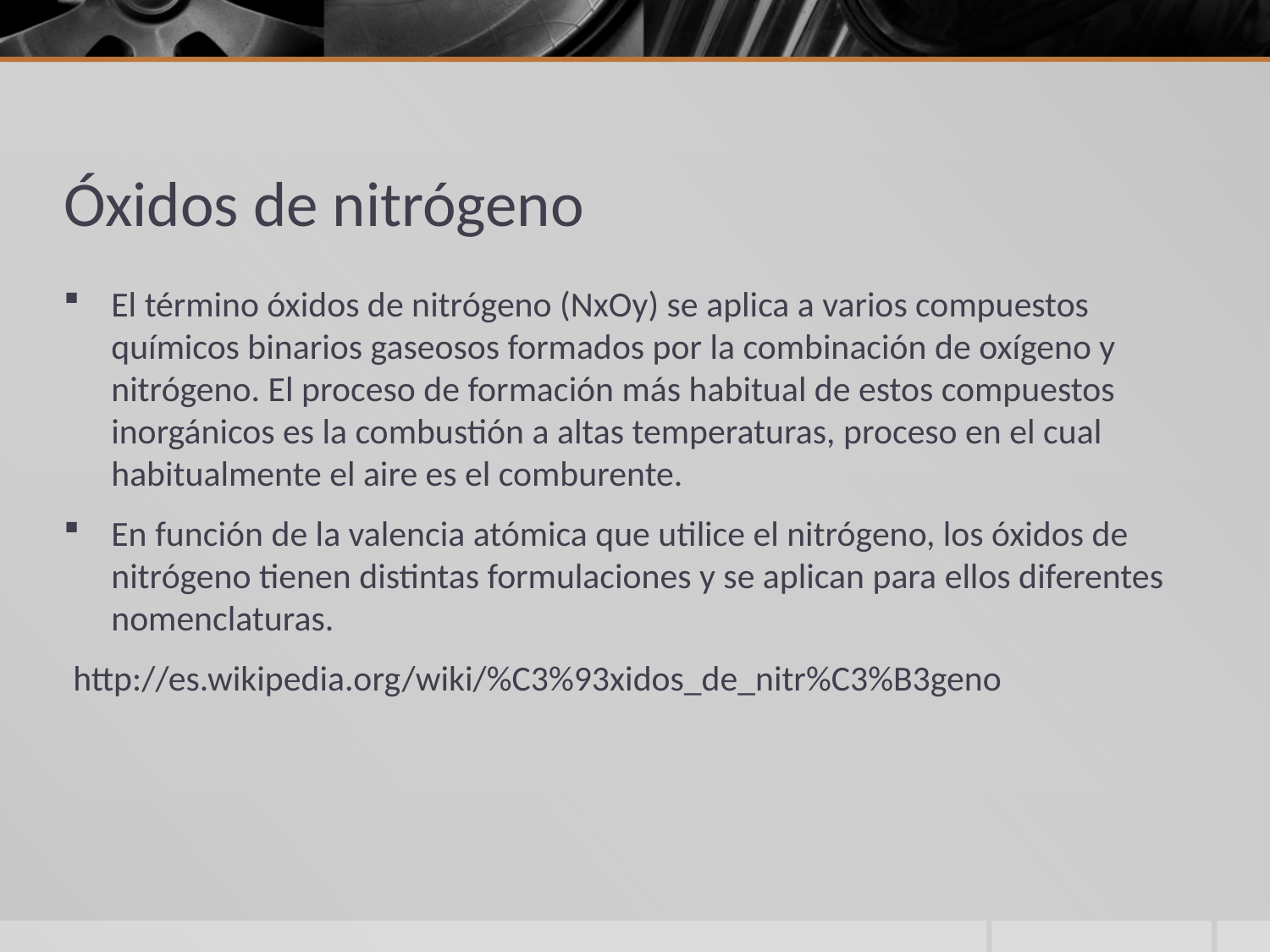

# Óxidos de nitrógeno
El término óxidos de nitrógeno (NxOy) se aplica a varios compuestos químicos binarios gaseosos formados por la combinación de oxígeno y nitrógeno. El proceso de formación más habitual de estos compuestos inorgánicos es la combustión a altas temperaturas, proceso en el cual habitualmente el aire es el comburente.
En función de la valencia atómica que utilice el nitrógeno, los óxidos de nitrógeno tienen distintas formulaciones y se aplican para ellos diferentes nomenclaturas.
http://es.wikipedia.org/wiki/%C3%93xidos_de_nitr%C3%B3geno